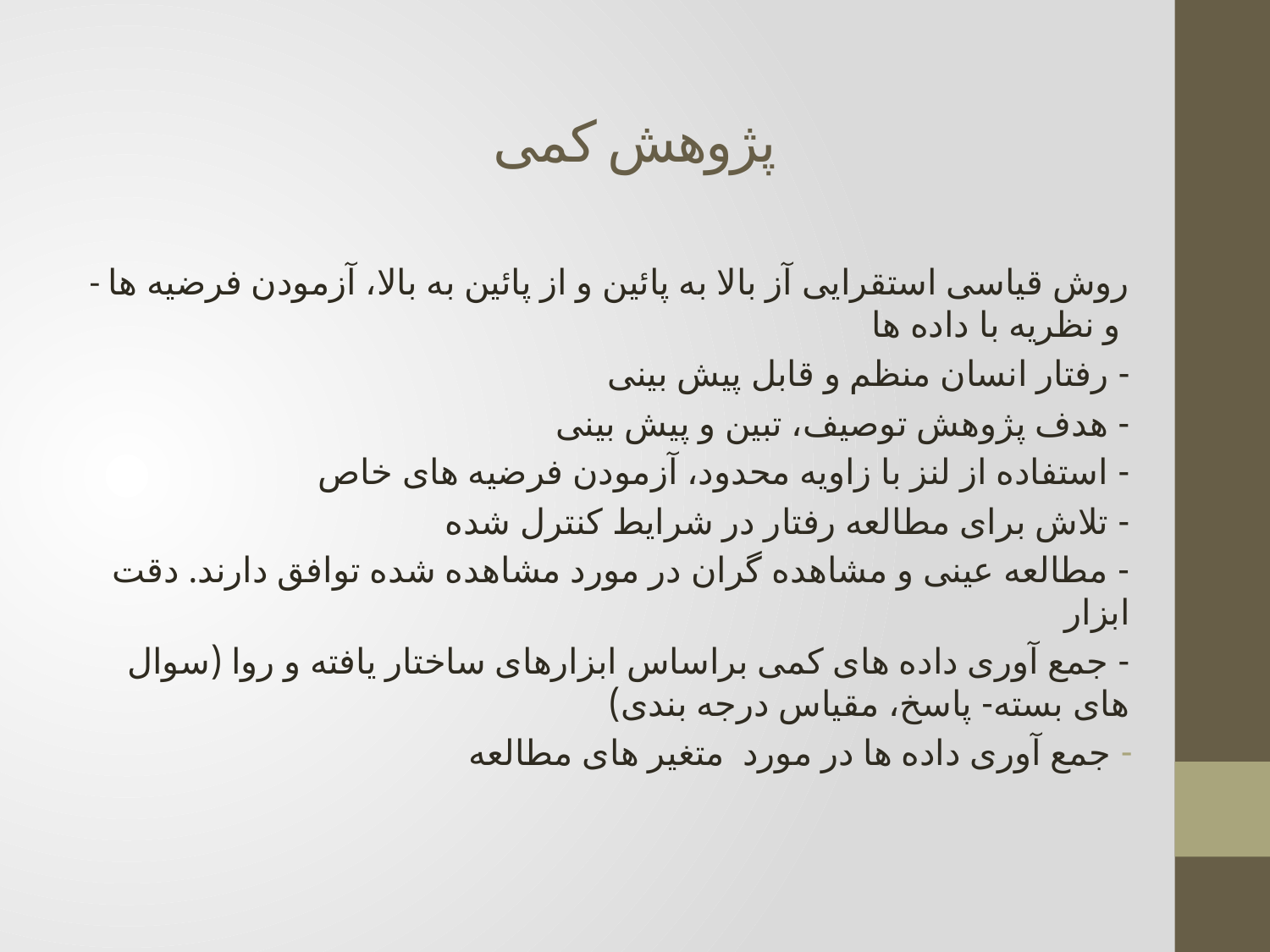

# پژوهش کمی
- روش قیاسی استقرایی آز بالا به پائین و از پائین به بالا، آزمودن فرضیه ها و نظریه با داده ها
- رفتار انسان منظم و قابل پیش بینی
- هدف پژوهش توصیف، تبین و پیش بینی
- استفاده از لنز با زاویه محدود، آزمودن فرضیه های خاص
- تلاش برای مطالعه رفتار در شرایط کنترل شده
- مطالعه عینی و مشاهده گران در مورد مشاهده شده توافق دارند. دقت ابزار
- جمع آوری داده های کمی براساس ابزارهای ساختار یافته و روا (سوال های بسته- پاسخ، مقیاس درجه بندی)
 جمع آوری داده ها در مورد  متغیر های مطالعه